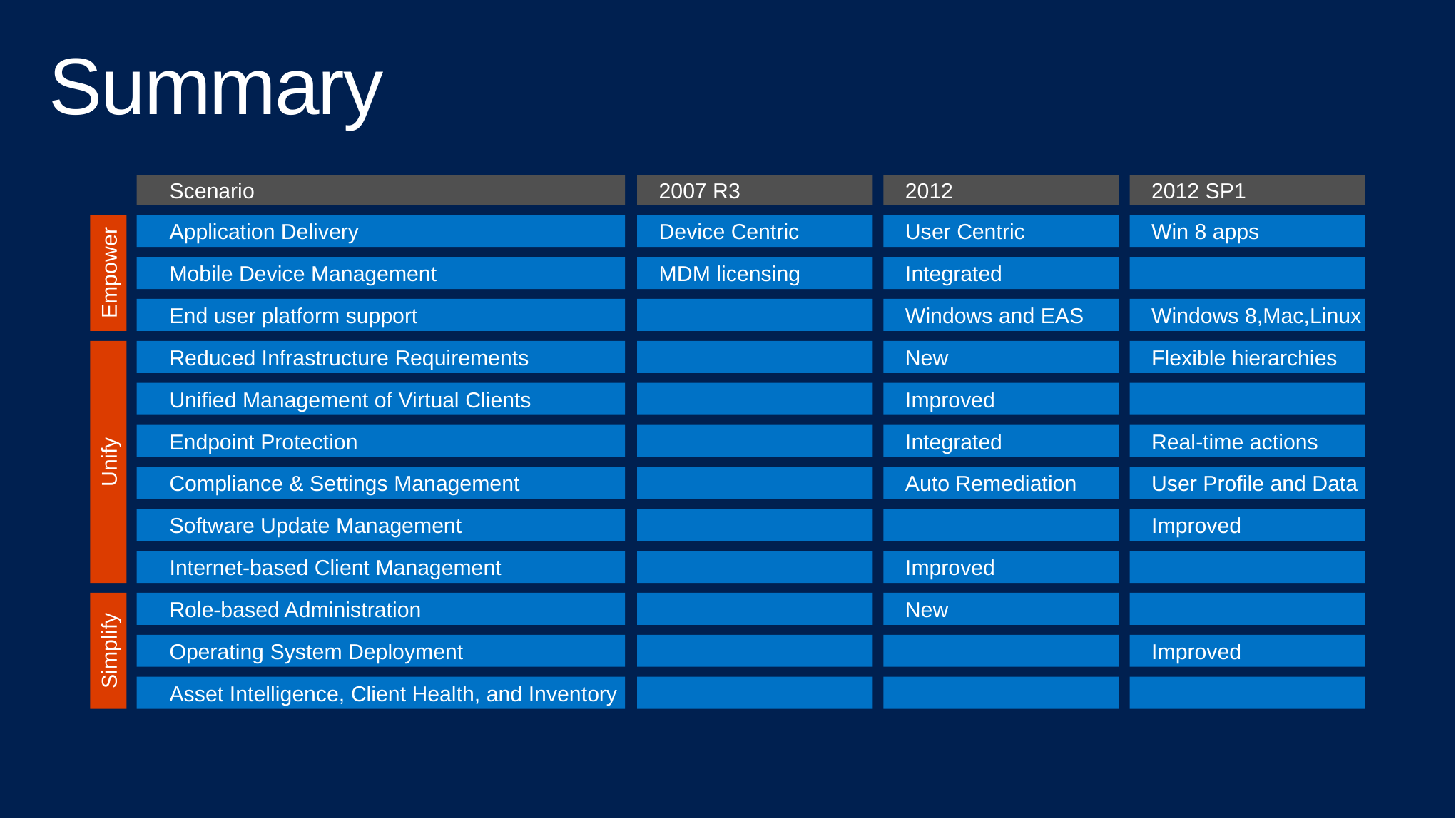

# Summary
Scenario
2007 R3
2012
2012 SP1
Application Delivery
Device Centric
User Centric
Win 8 apps
Mobile Device Management
MDM licensing
Integrated

End user platform support

Windows and EAS
Windows 8,Mac,Linux
Reduced Infrastructure Requirements

New
Flexible hierarchies
Unified Management of Virtual Clients

Improved

Endpoint Protection

Integrated
Real-time actions
Compliance & Settings Management

Auto Remediation
User Profile and Data
Software Update Management

Improved
Internet-based Client Management

Improved

Role-based Administration

New

Operating System Deployment

Improved
Asset Intelligence, Client Health, and Inventory

Empower
Unify
Simplify